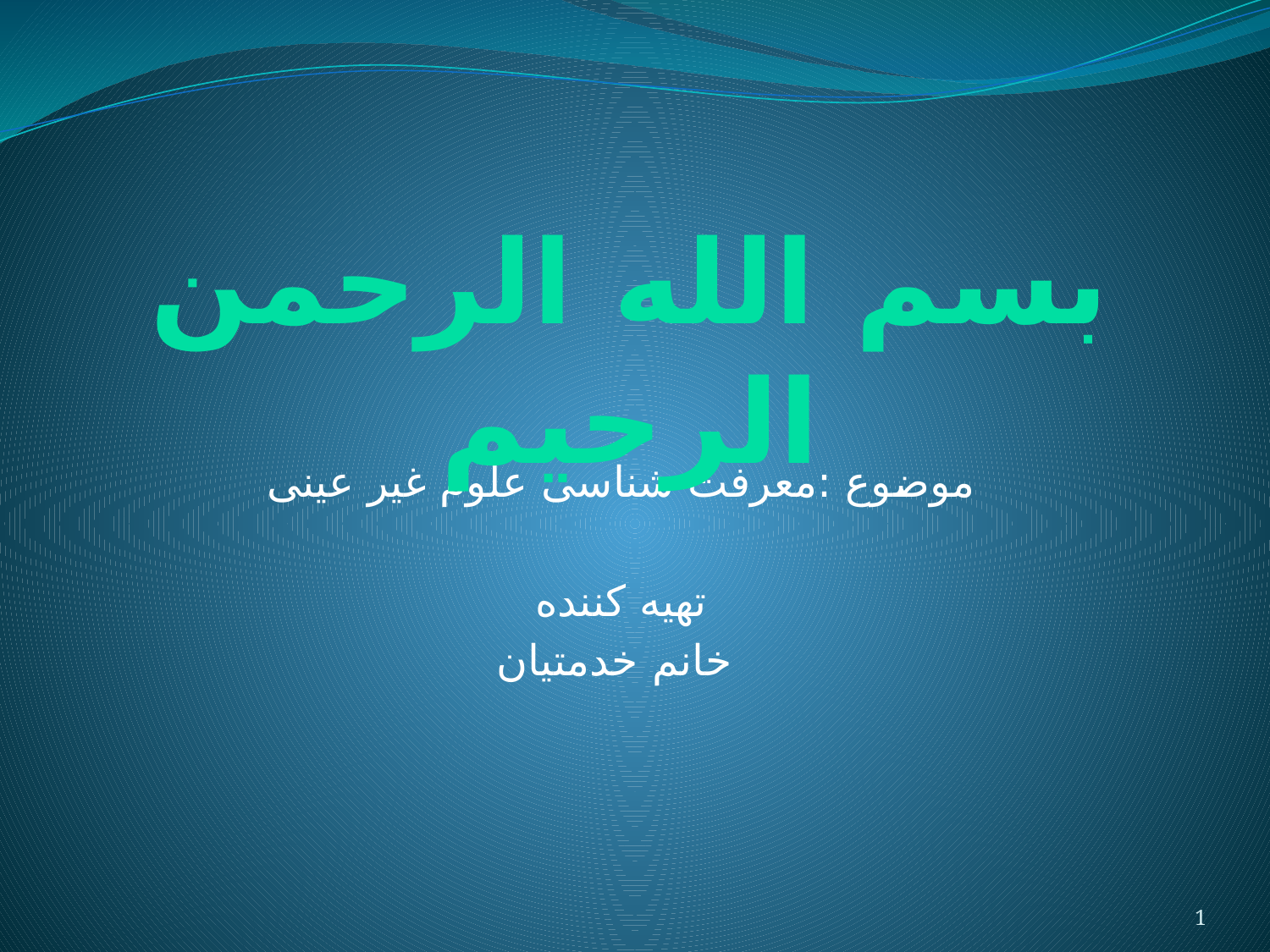

#
بسم الله الرحمن الرحیم
موضوع :معرفت شناسی علوم غیر عینی

تهیه کننده
 خانم خدمتیان
1